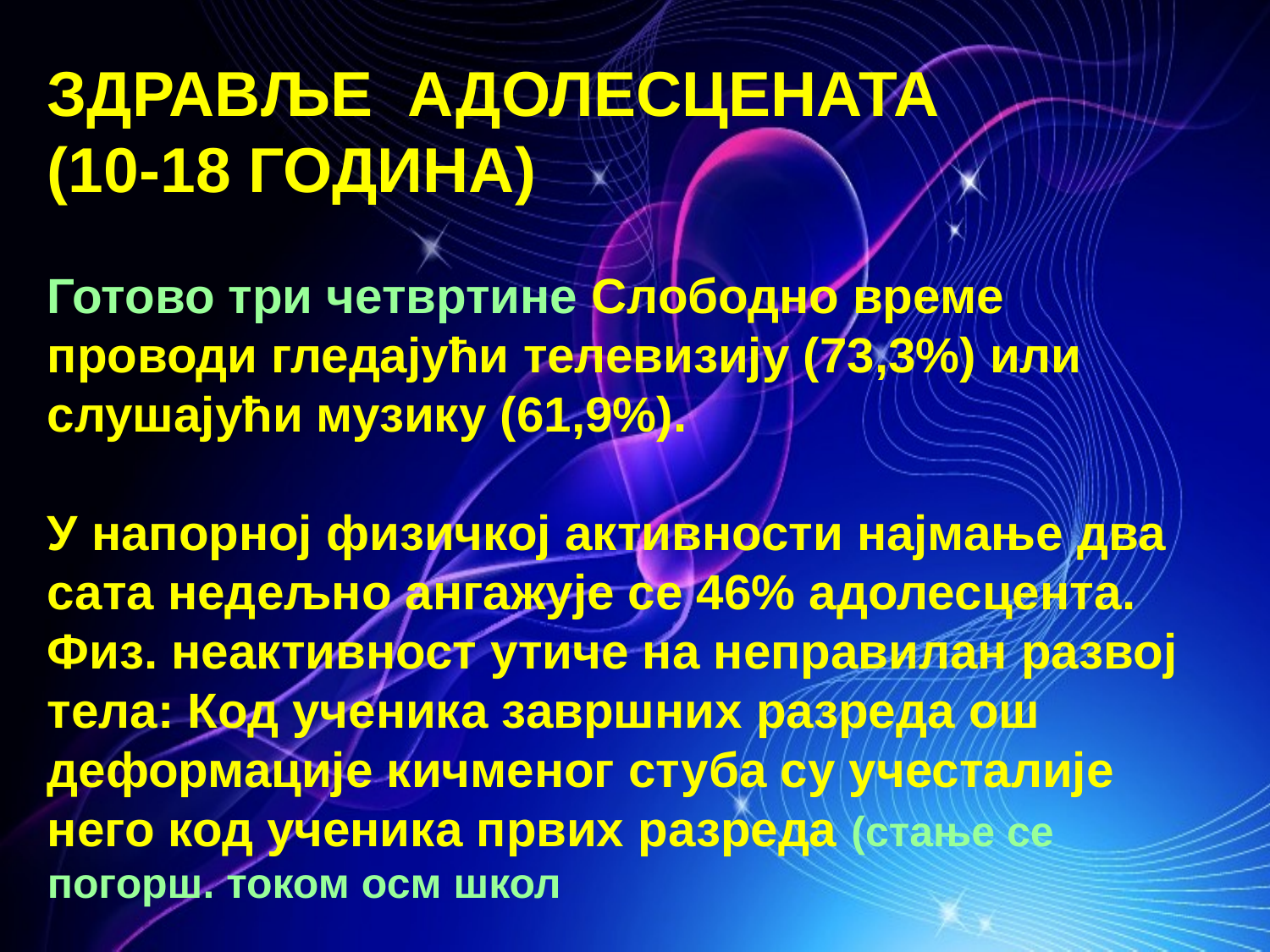

ЗДРАВЉЕ  АДОЛЕСЦЕНАТА
(10-18 ГОДИНА)

Готово три четвртине Слободно време проводи гледајући телевизију (73,3%) или слушајући музику (61,9%).

У напорној физичкој активности најмање два сата недељно ангажује се 46% адолесцента.
Физ. неактивност утиче на неправилан развој тела: Код ученика завршних разреда ош деформације кичменог стуба су учесталије него код ученика првих разреда (стање се погорш. током осм школ